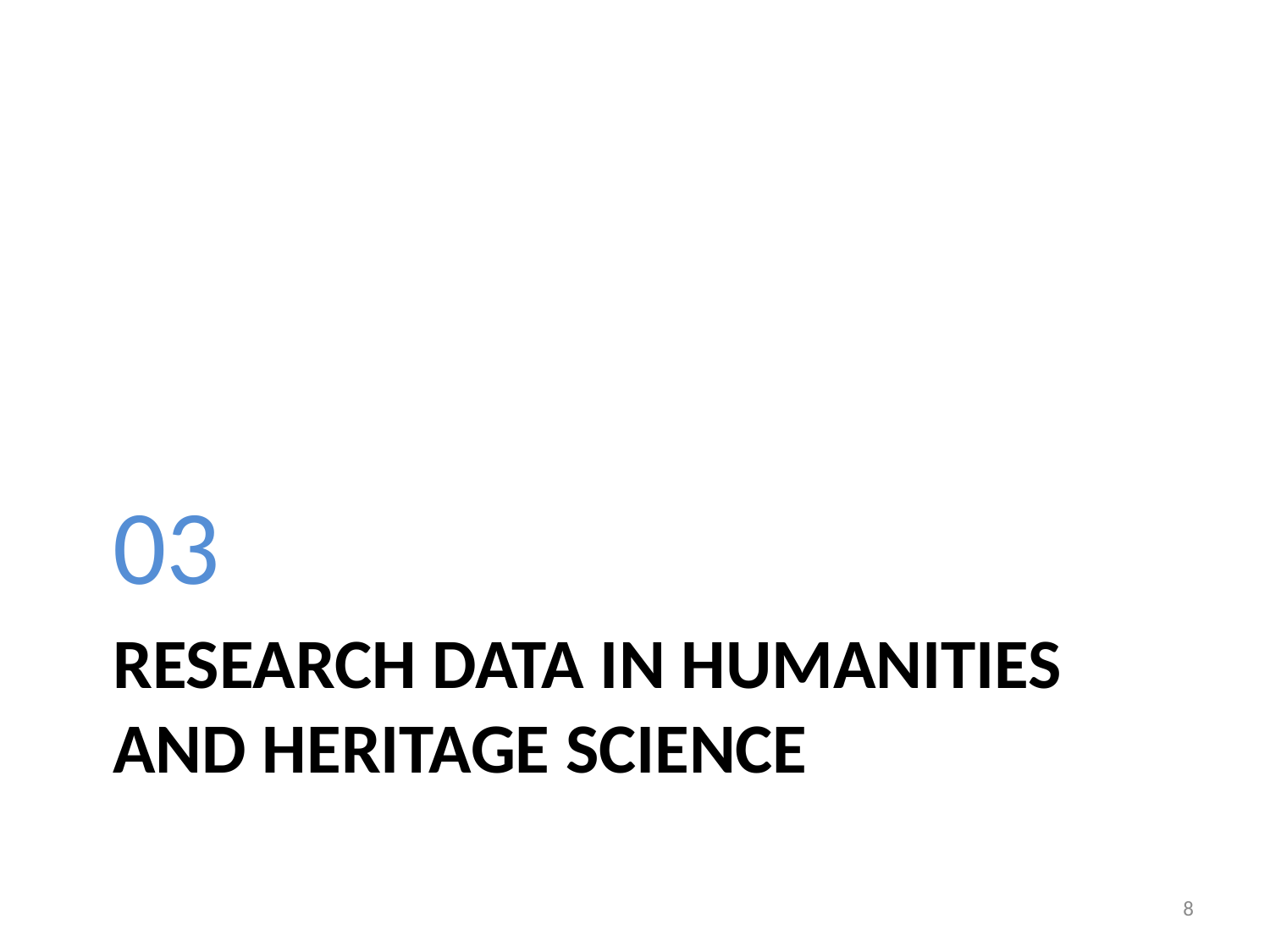

03
# Research Data in Humanities and Heritage Science
8